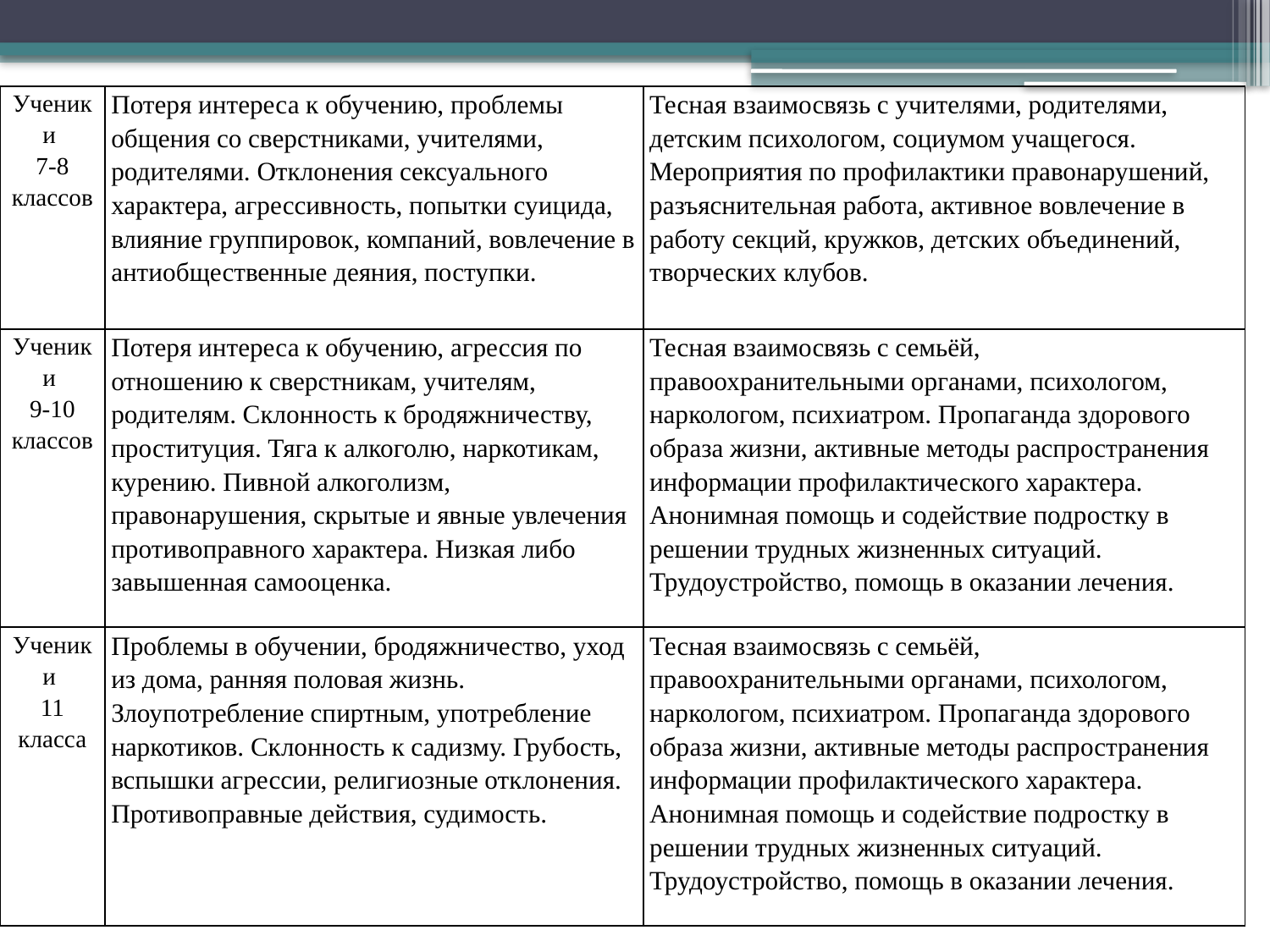

| Ученики 7-8 классов | Потеря интереса к обучению, проблемы общения со сверстниками, учителями, родителями. Отклонения сексуального характера, агрессивность, попытки суицида, влияние группировок, компаний, вовлечение в антиобщественные деяния, поступки. | Тесная взаимосвязь с учителями, родителями, детским психологом, социумом учащегося. Мероприятия по профилактики правонарушений, разъяснительная работа, активное вовлечение в работу секций, кружков, детских объединений, творческих клубов. |
| --- | --- | --- |
| Ученики 9-10 классов | Потеря интереса к обучению, агрессия по отношению к сверстникам, учителям, родителям. Склонность к бродяжничеству, проституция. Тяга к алкоголю, наркотикам, курению. Пивной алкоголизм, правонарушения, скрытые и явные увлечения противоправного характера. Низкая либо завышенная самооценка. | Тесная взаимосвязь с семьёй, правоохранительными органами, психологом, наркологом, психиатром. Пропаганда здорового образа жизни, активные методы распространения информации профилактического характера. Анонимная помощь и содействие подростку в решении трудных жизненных ситуаций. Трудоустройство, помощь в оказании лечения. |
| Ученики 11 класса | Проблемы в обучении, бродяжничество, уход из дома, ранняя половая жизнь. Злоупотребление спиртным, употребление наркотиков. Склонность к садизму. Грубость, вспышки агрессии, религиозные отклонения. Противоправные действия, судимость. | Тесная взаимосвязь с семьёй, правоохранительными органами, психологом, наркологом, психиатром. Пропаганда здорового образа жизни, активные методы распространения информации профилактического характера. Анонимная помощь и содействие подростку в решении трудных жизненных ситуаций. Трудоустройство, помощь в оказании лечения. |